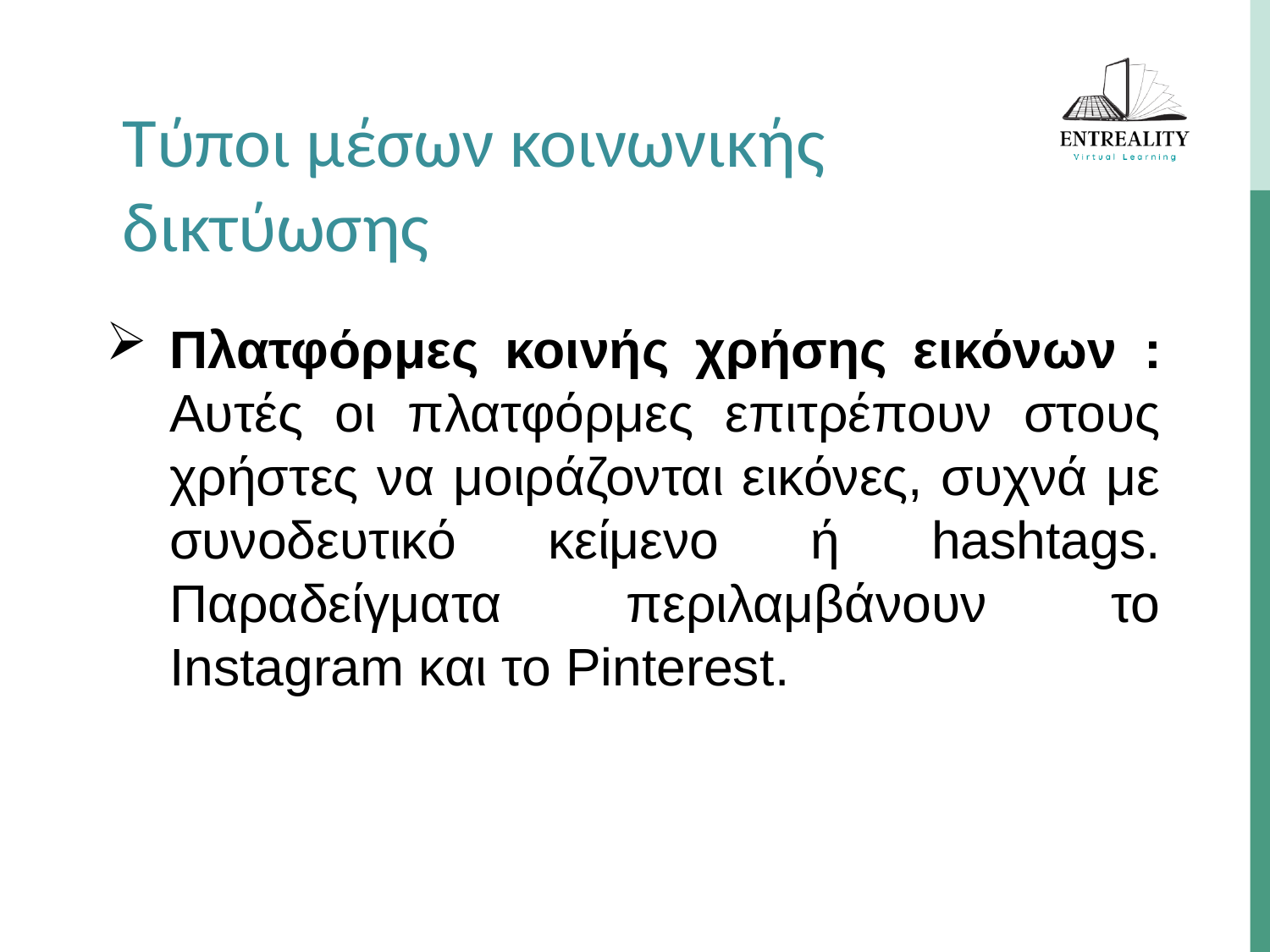

Τύποι μέσων κοινωνικής δικτύωσης
Πλατφόρμες κοινής χρήσης εικόνων : Αυτές οι πλατφόρμες επιτρέπουν στους χρήστες να μοιράζονται εικόνες, συχνά με συνοδευτικό κείμενο ή hashtags. Παραδείγματα περιλαμβάνουν το Instagram και το Pinterest.